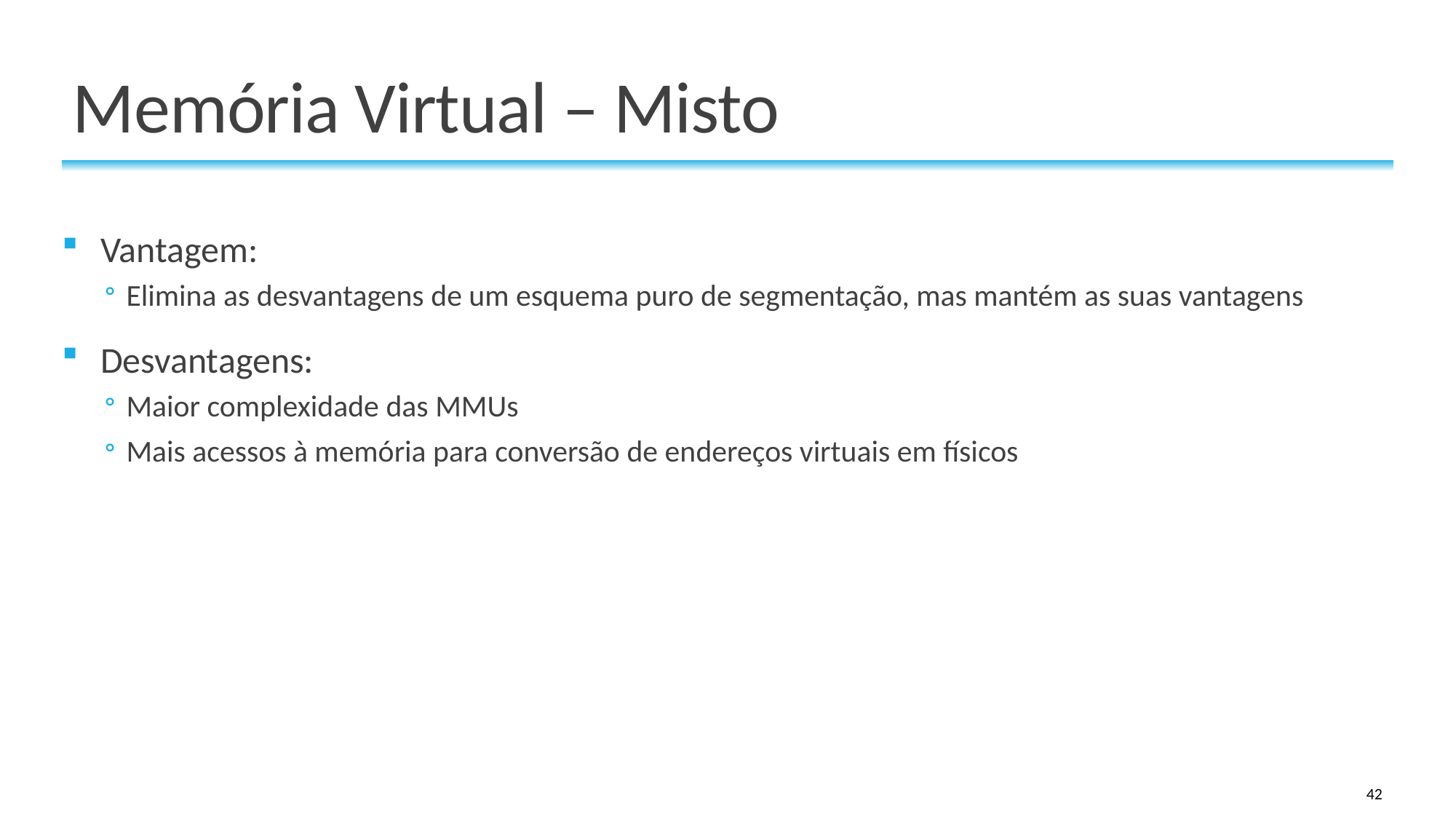

# Memória Virtual – Misto
Vantagem:
Elimina as desvantagens de um esquema puro de segmentação, mas mantém as suas vantagens
Desvantagens:
Maior complexidade das MMUs
Mais acessos à memória para conversão de endereços virtuais em físicos
42